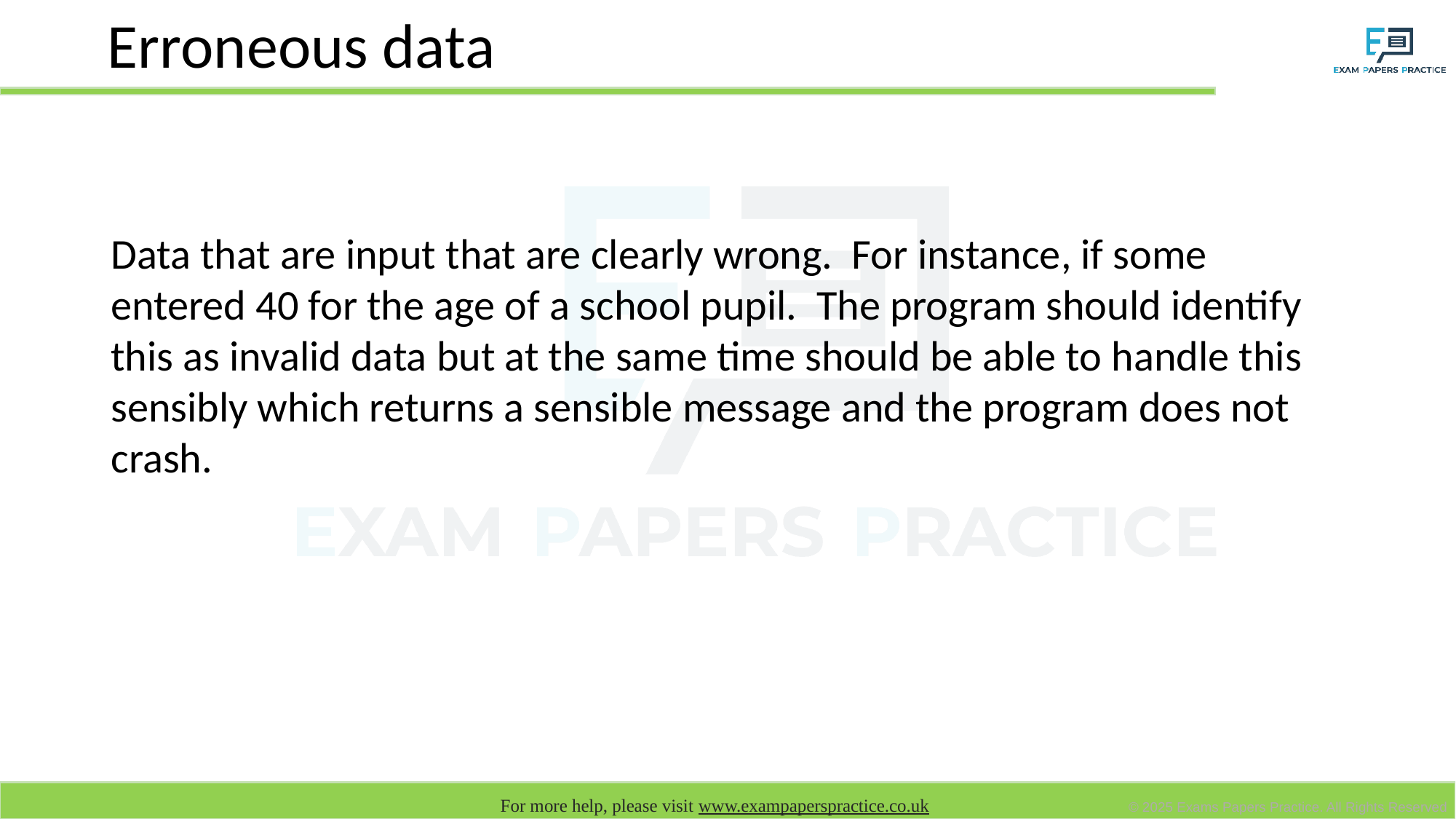

# Erroneous data
Data that are input that are clearly wrong.  For instance, if some entered 40 for the age of a school pupil.  The program should identify this as invalid data but at the same time should be able to handle this sensibly which returns a sensible message and the program does not crash.